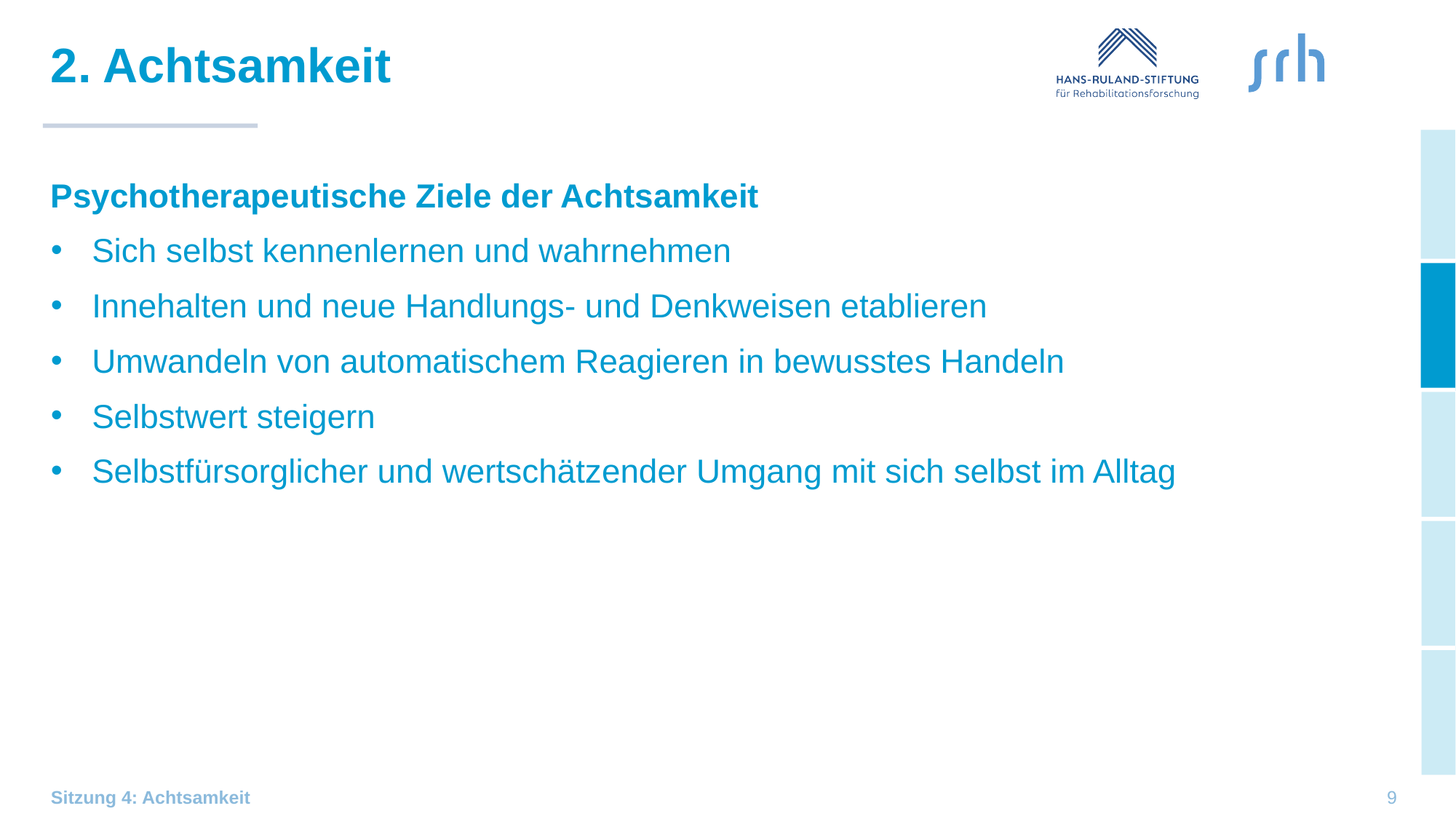

# 2. Achtsamkeit
Psychotherapeutische Ziele der Achtsamkeit
Sich selbst kennenlernen und wahrnehmen
Innehalten und neue Handlungs- und Denkweisen etablieren
Umwandeln von automatischem Reagieren in bewusstes Handeln
Selbstwert steigern
Selbstfürsorglicher und wertschätzender Umgang mit sich selbst im Alltag
9
Sitzung 4: Achtsamkeit